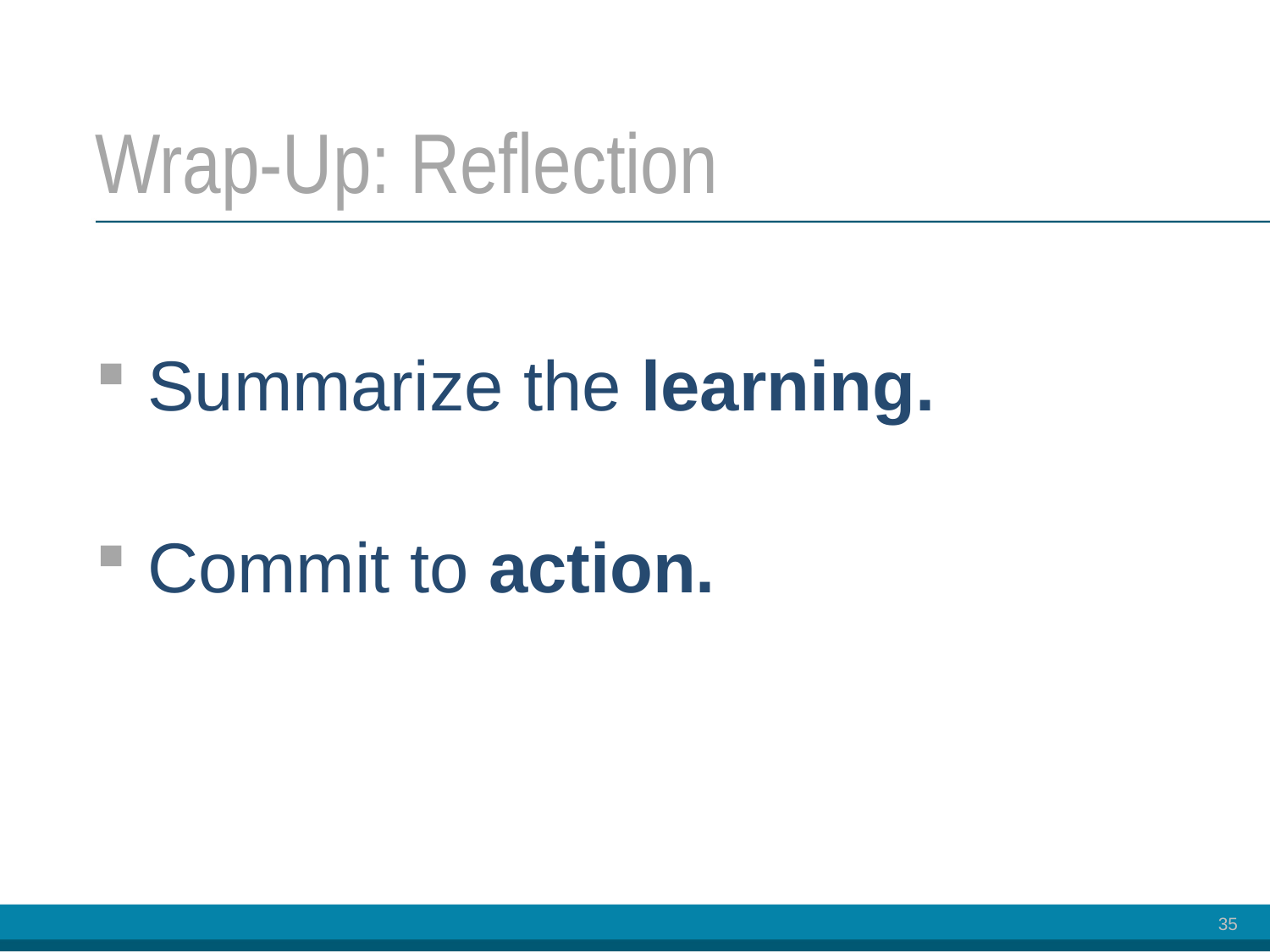

# Wrap-Up: Reflection

 Summarize the learning.

 Commit to action.

35